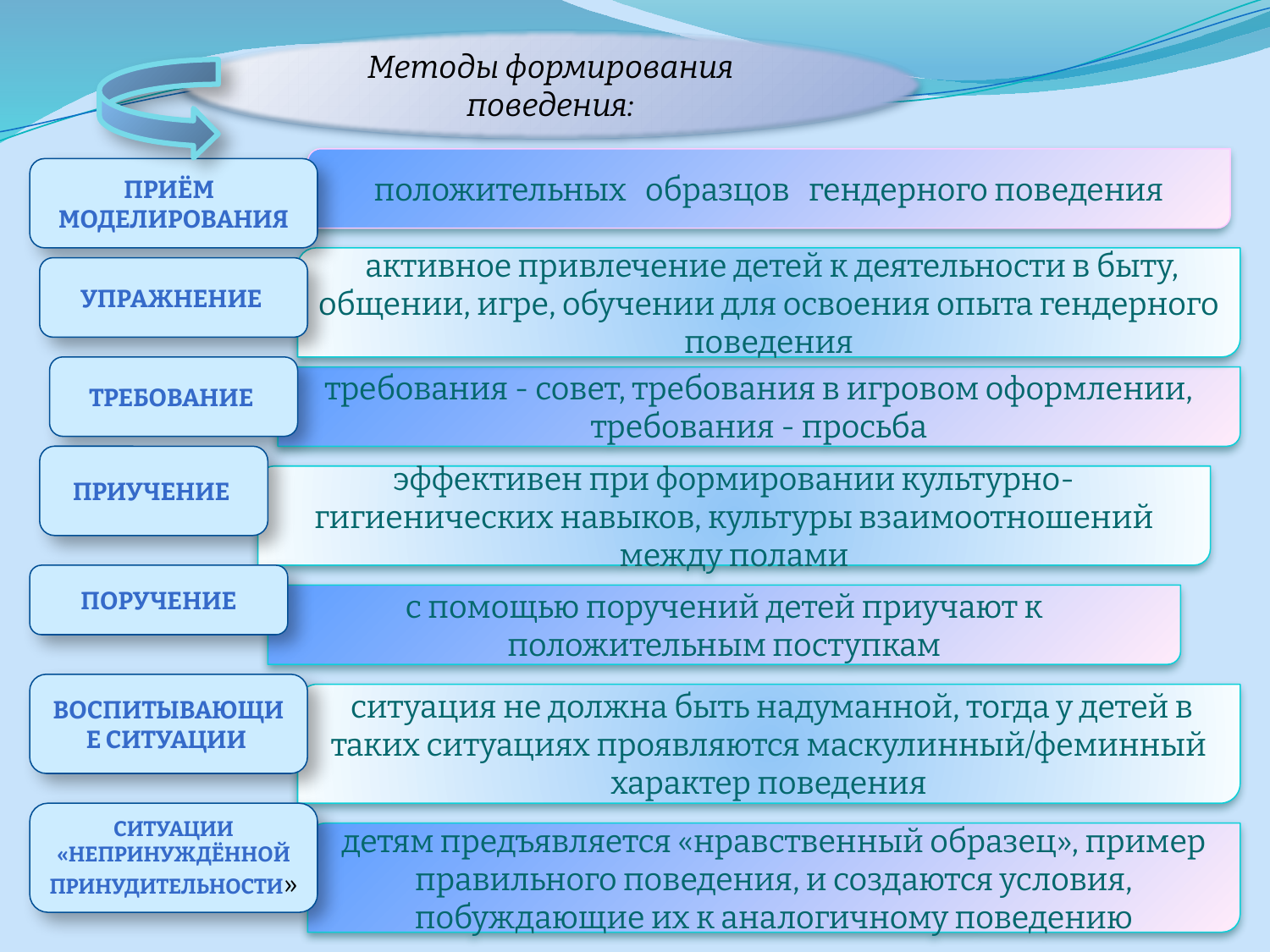

Методы формирования поведения:

положительных   образцов   гендерного поведения
приём   моделирования

 активное привлечение детей к деятельности в быту, общении, игре, обучении для освоения опыта гендерного поведения

упражнение
требование

требования - совет, требования в игровом оформлении, требования - просьба

приучение

эффективен при формировании культурно-гигиенических навыков, культуры взаимоотношений между полами

поручение

с помощью поручений детей приучают к положительным поступкам

воспитывающие ситуации

 ситуация не должна быть надуманной, тогда у детей в таких ситуациях проявляются маскулинный/феминный характер поведения

ситуации «непринуждённой принудительности»

детям предъявляется «нравственный образец», пример правильного поведения, и создаются условия, побуждающие их к аналогичному поведению